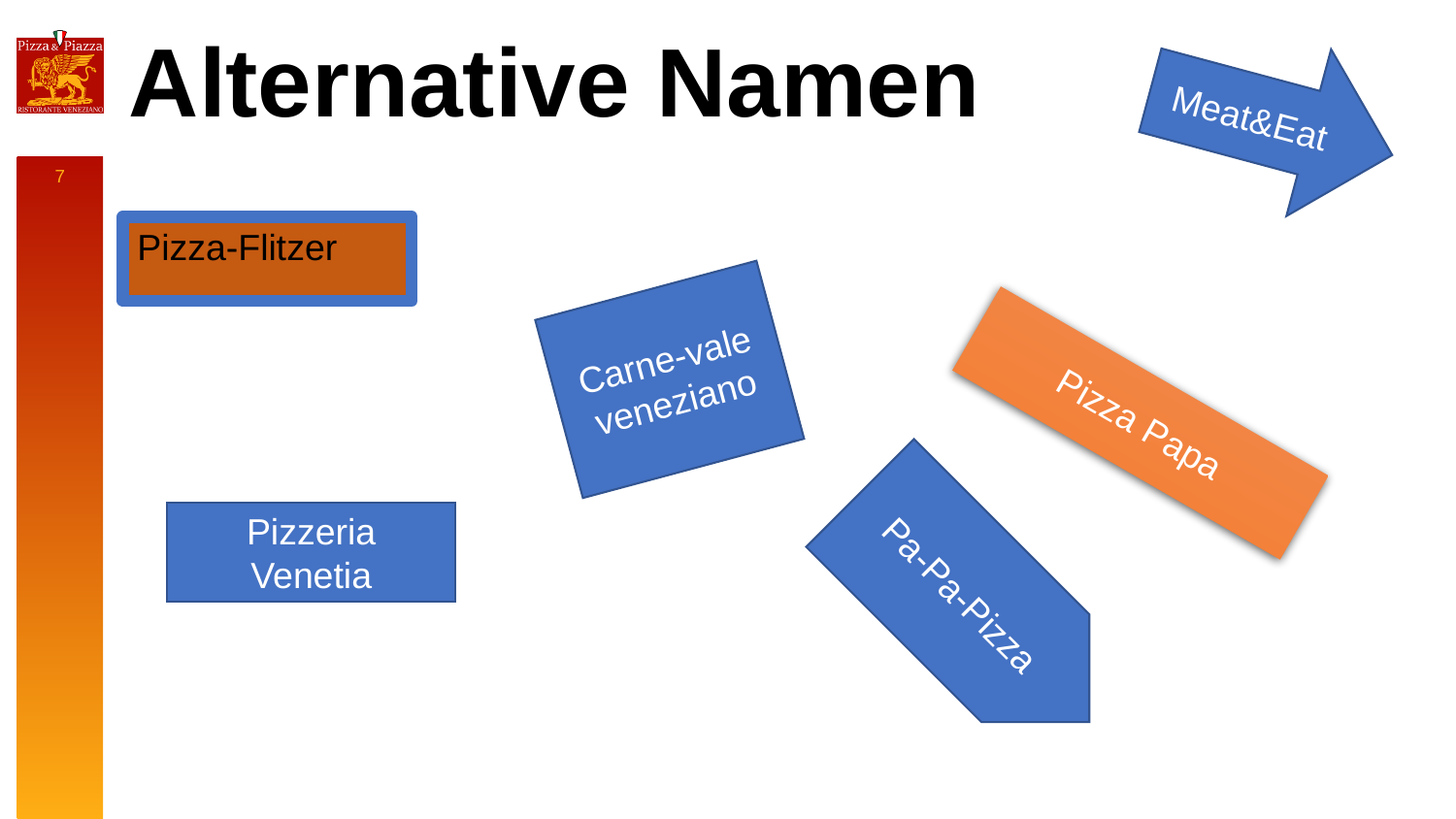

# Alternative Namen
Meat&Eat
7
Pizza-Flitzer
Carne-vale veneziano
Pizza Papa
Pizzeria Venetia
Pa-Pa-Pizza